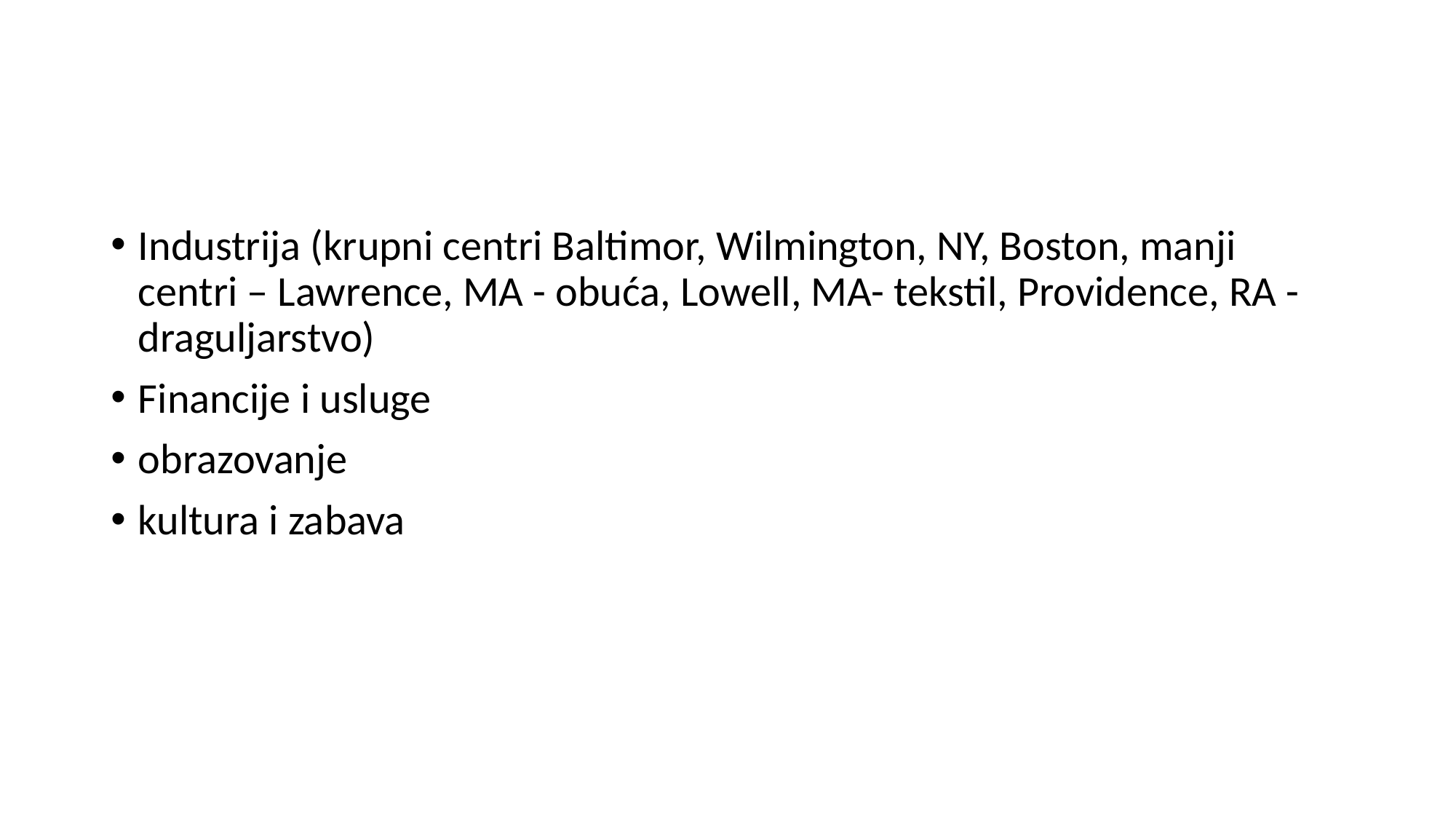

# Funkcije
Industrija (krupni centri Baltimor, Wilmington, NY, Boston, manji centri – Lawrence, MA - obuća, Lowell, MA- tekstil, Providence, RA - draguljarstvo)
Financije i usluge
obrazovanje
kultura i zabava